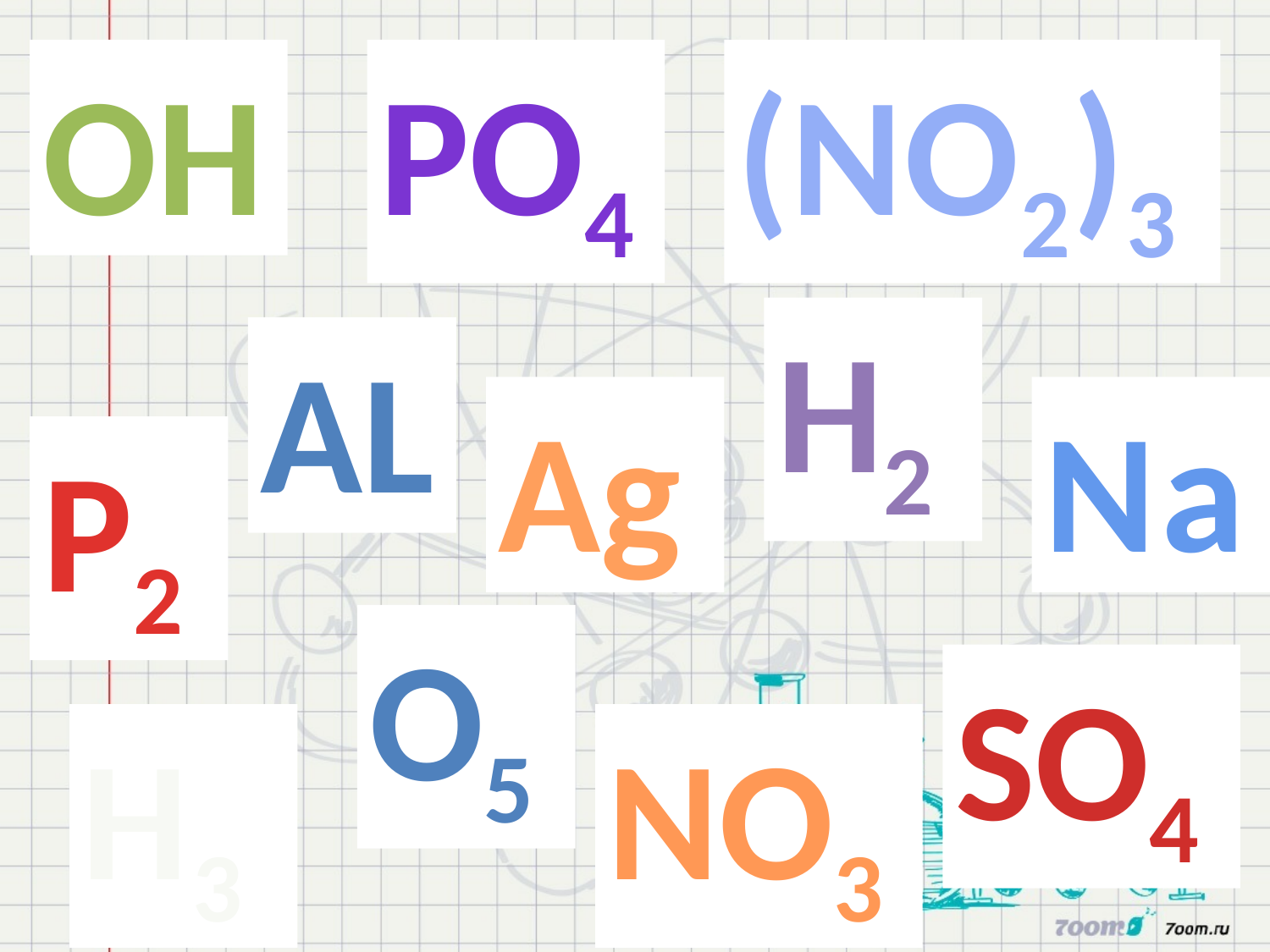

OH
PO4
(NO2)3
H2
Al
Ag
Na
P2
O5
SO4
H3
NO3